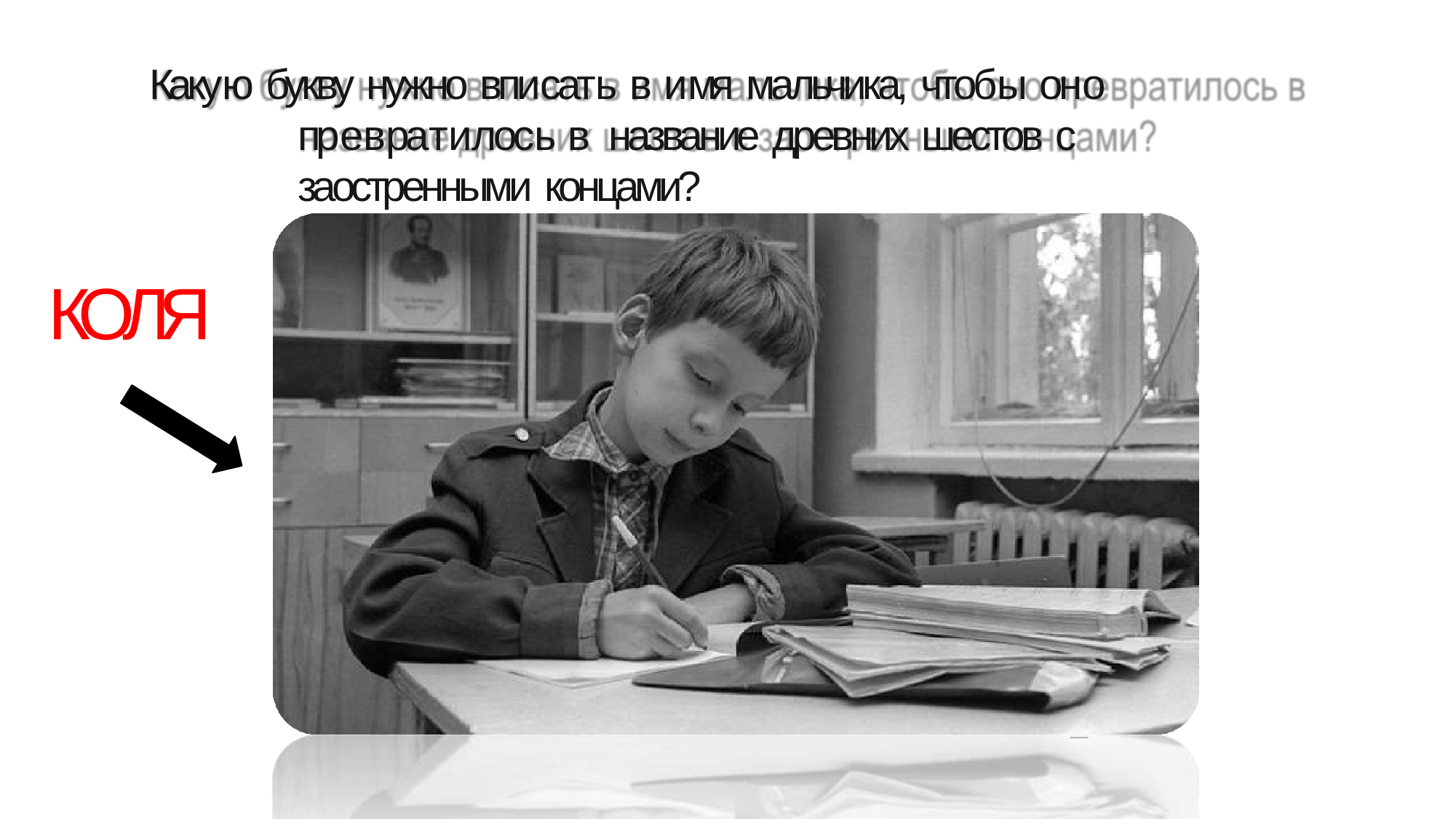

# Какую букву нужно вписать в имя мальчика, чтобы оно превратилось в  название древних шестов с заостренными концами?
КОЛЯ